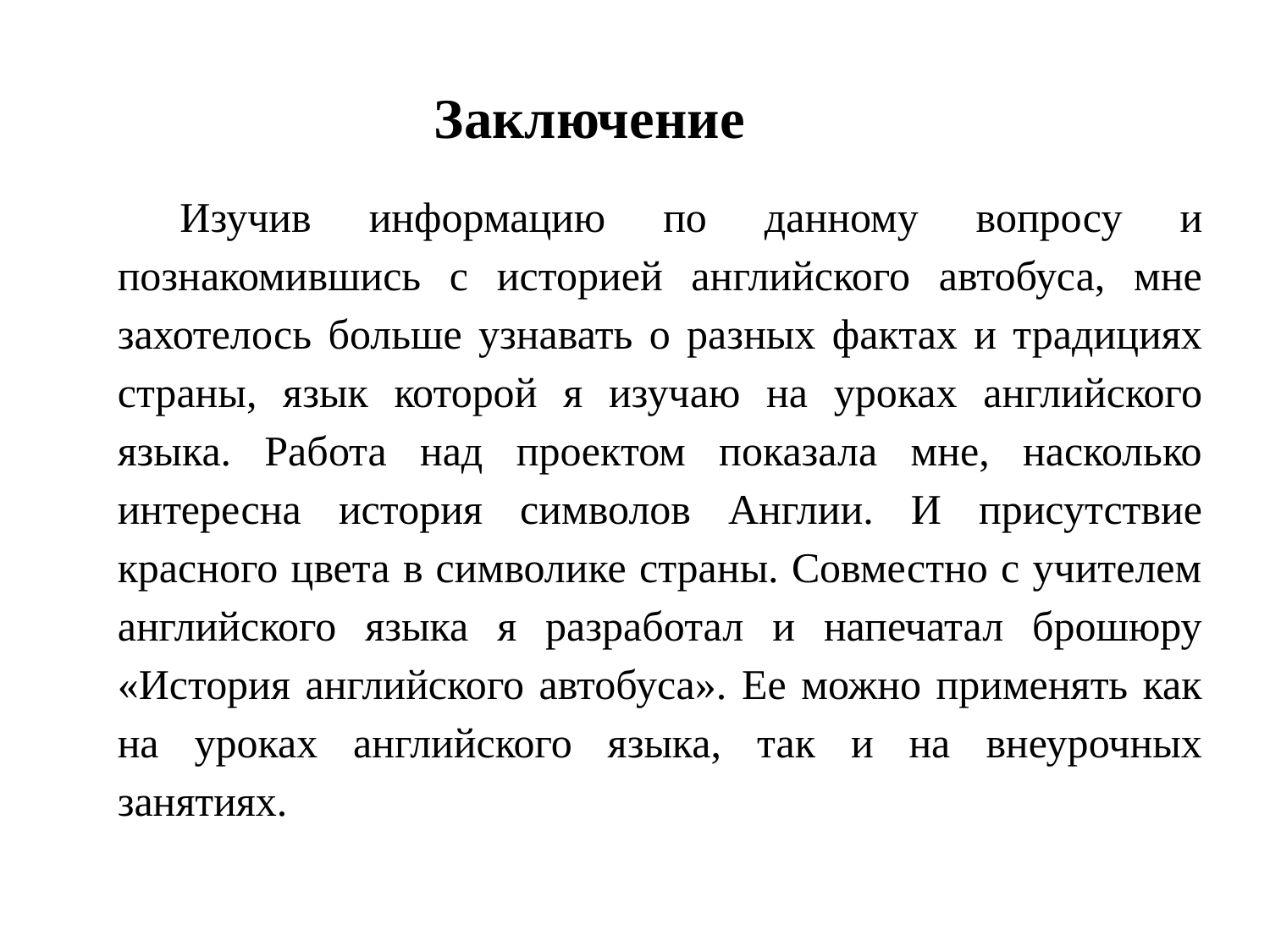

Заключение
Изучив информацию по данному вопросу и познакомившись с историей английского автобуса, мне захотелось больше узнавать о разных фактах и традициях страны, язык которой я изучаю на уроках английского языка. Работа над проектом показала мне, насколько интересна история символов Англии. И присутствие красного цвета в символике страны. Совместно с учителем английского языка я разработал и напечатал брошюру «История английского автобуса». Ее можно применять как на уроках английского языка, так и на внеурочных занятиях.